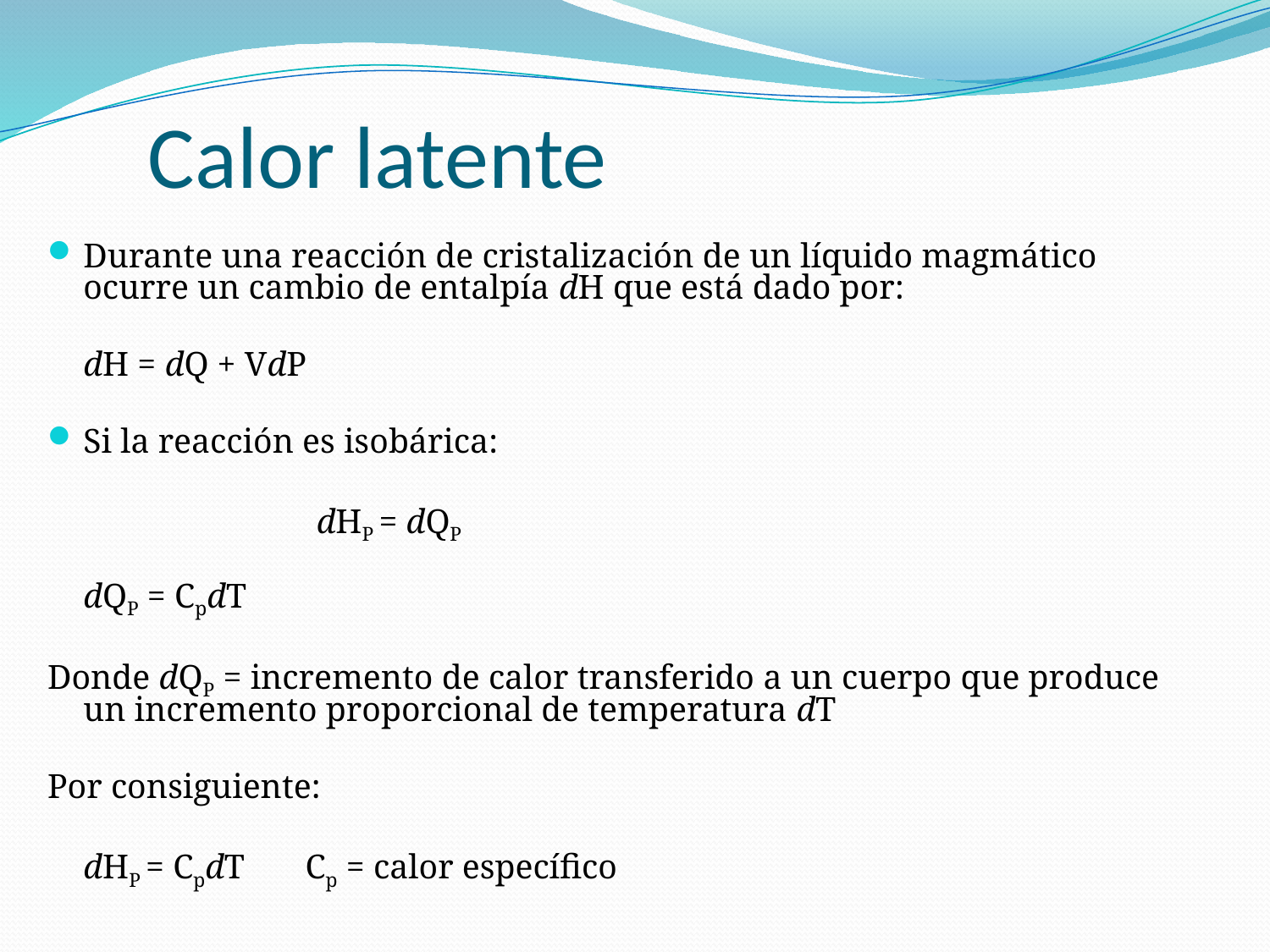

# Calor latente
Durante una reacción de cristalización de un líquido magmático ocurre un cambio de entalpía dH que está dado por:

				dH = dQ + VdP

Si la reacción es isobárica:

                               dHP = dQP

			dQP = CpdT

Donde dQP = incremento de calor transferido a un cuerpo que produce un incremento proporcional de temperatura dT

Por consiguiente:

			dHP = CpdT       Cp = calor específico